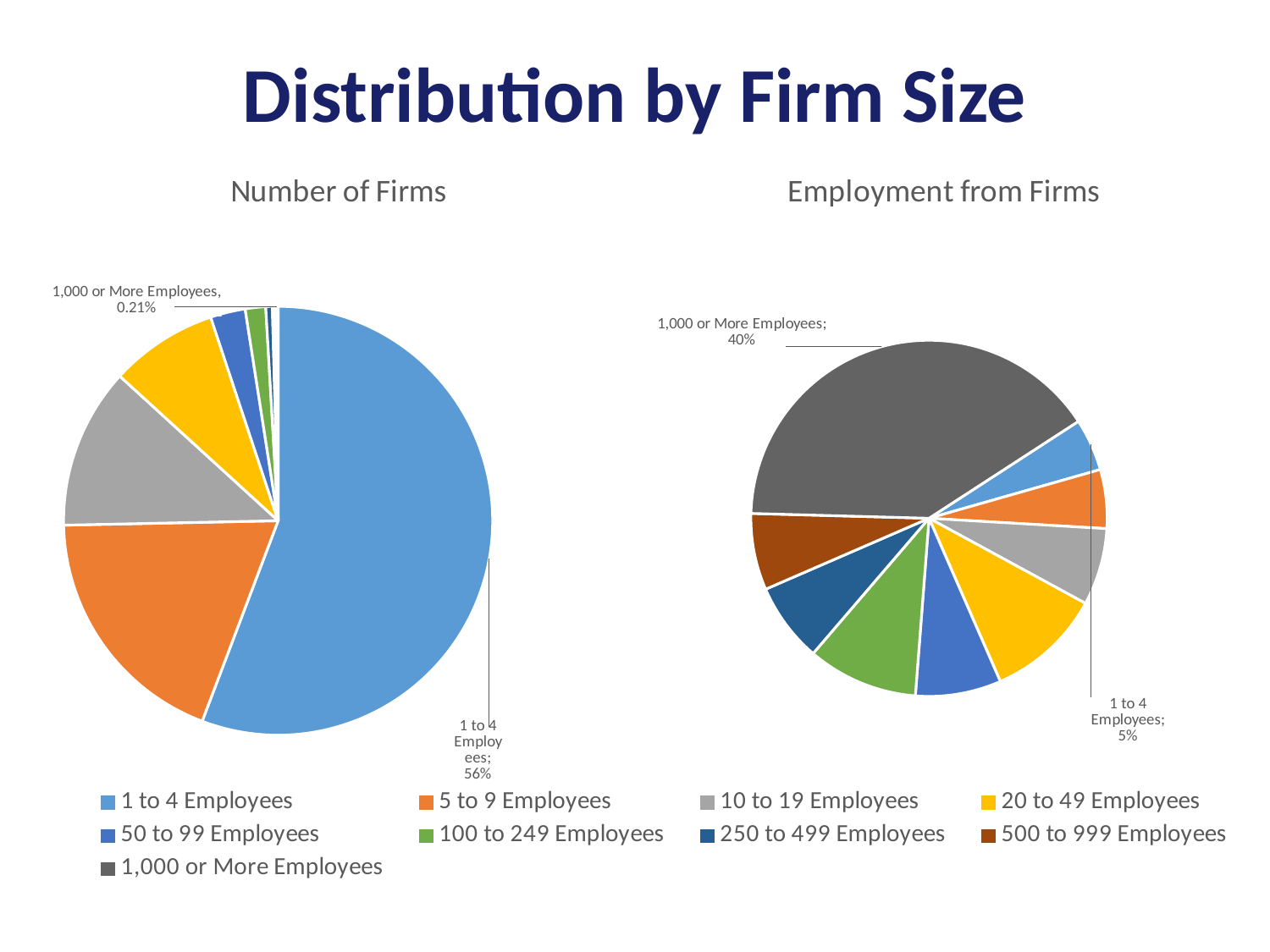

# Distribution by Firm Size

### Chart: Number of Firms

| Category |  |
|---|---|
| 1 to 4 Employees | 55.74 |
| 5 to 9 Employees | 18.9 |
| 10 to 19 Employees | 12.11 |
| 20 to 49 Employees | 8.12 |
| 50 to 99 Employees | 2.63 |
| 100 to 249 Employees | 1.54 |
| 250 to 499 Employees | 0.49 |
| 500 to 999 Employees | 0.22 |
| 1,000 or More Employees | 0.21 |

### Chart: Employment from Firms

| Category |  |
|---|---|
| 1 to 4 Employees | 4.75 |
| 5 to 9 Employees | 5.34 |
| 10 to 19 Employees | 7.0 |
| 20 to 49 Employees | 10.51 |
| 50 to 99 Employees | 7.78 |
| 100 to 249 Employees | 10.05 |
| 250 to 499 Employees | 7.2 |
| 500 to 999 Employees | 6.95 |
| 1,000 or More Employees | 40.39 |

### Chart

| Category |  |
|---|---|
| 1 to 4 Employees | 0.0 |
| 5 to 9 Employees | 0.0 |
| 10 to 19 Employees | 0.0 |
| 20 to 49 Employees | 0.0 |
| 50 to 99 Employees | 0.0 |
| 100 to 249 Employees | 0.0 |
| 250 to 499 Employees | 0.0 |
| 500 to 999 Employees | 0.0 |
| 1,000 or More Employees | 0.0 |